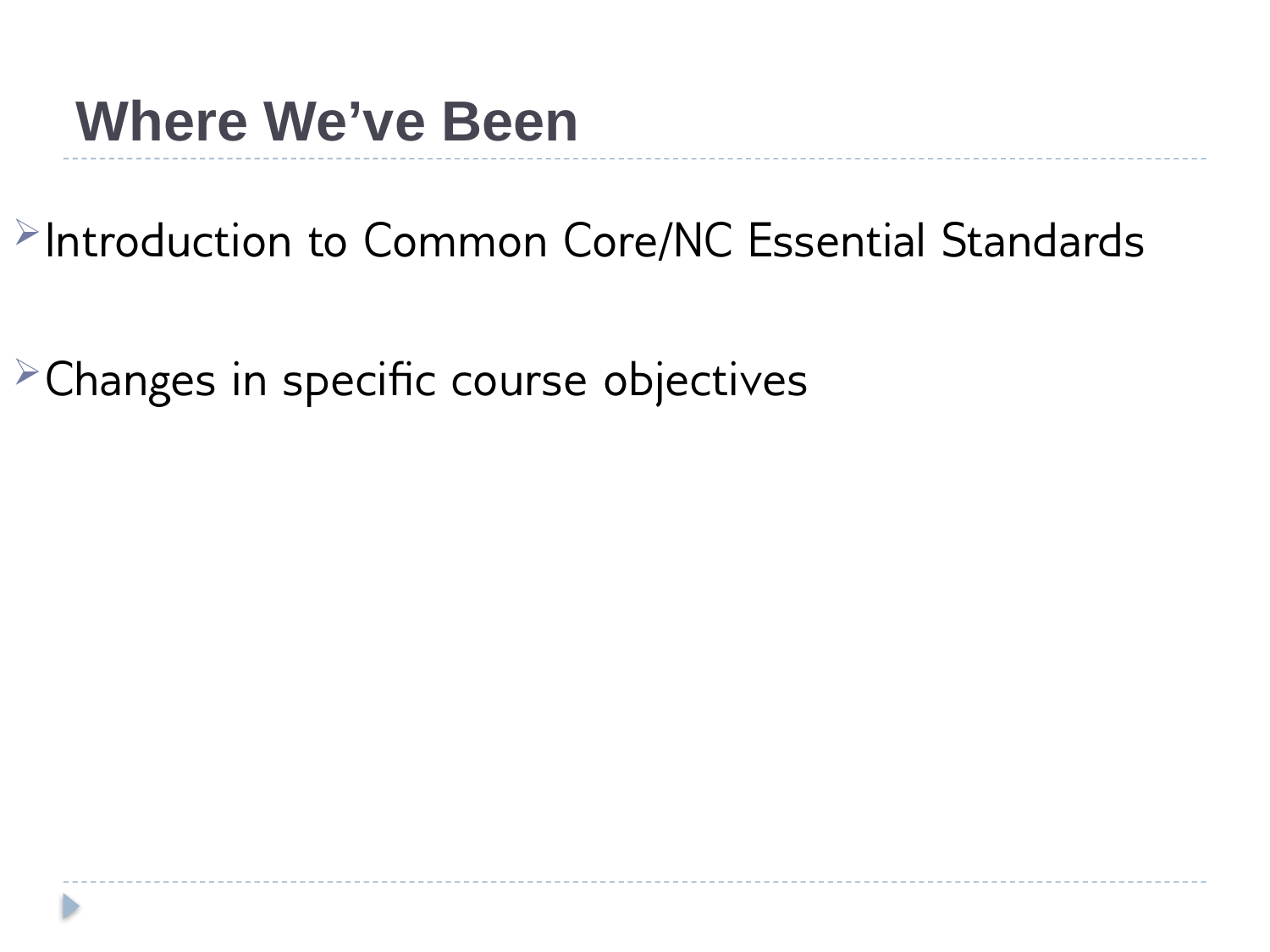

# Where We’ve Been
Introduction to Common Core/NC Essential Standards

Changes in specific course objectives